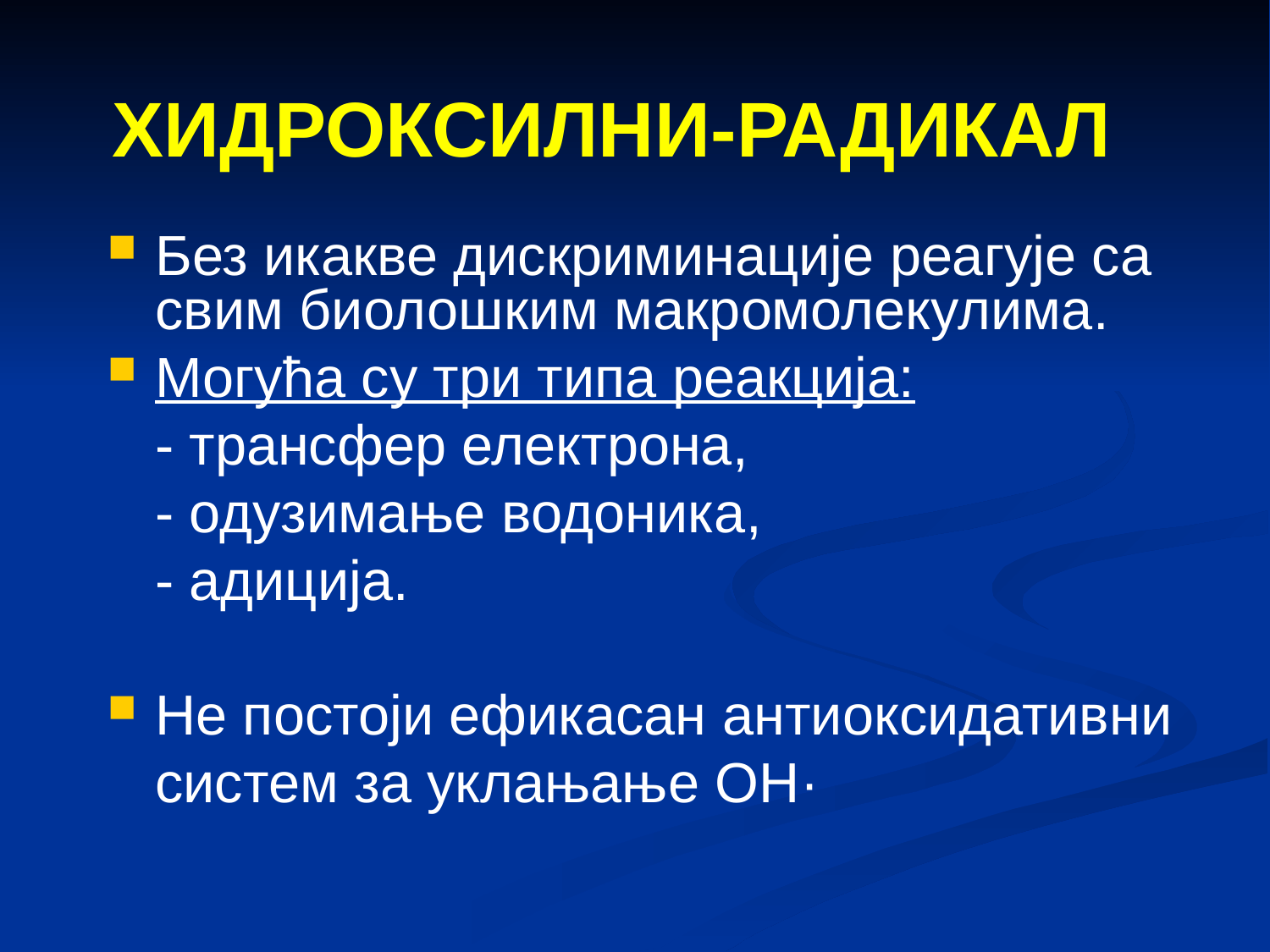

ХИДРОКСИЛНИ-РАДИКАЛ
Без икакве дискриминације реагује са свим биолошким макромолекулима.
Могућа су три типа реакција:
	- трансфер електрона,
	- одузимање водоника,
	- адиција.

Не постоји ефикасан антиоксидативни систем за уклањање ОH·